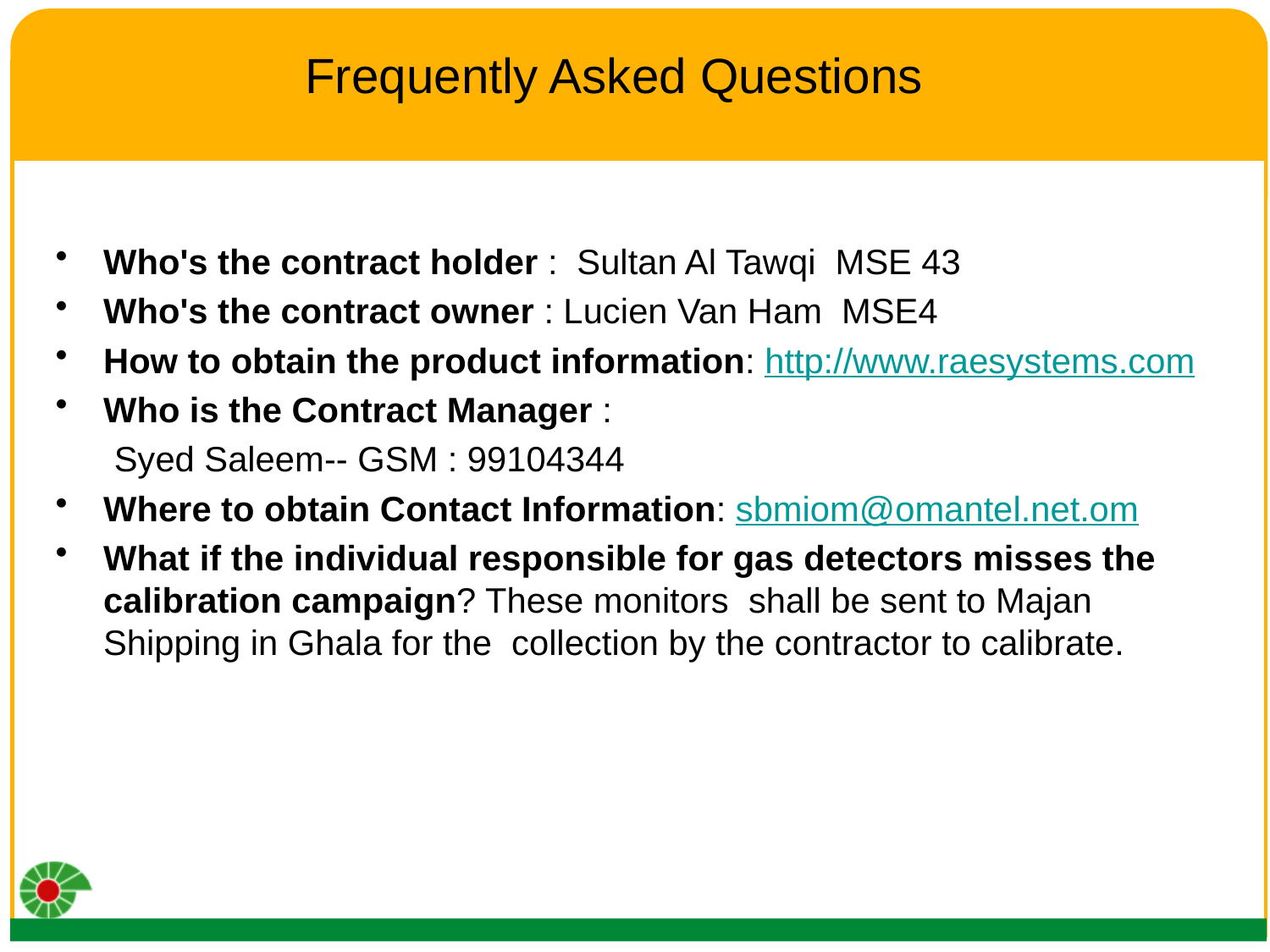

# Frequently Asked Questions
Who's the contract holder :  Sultan Al Tawqi  MSE 43
Who's the contract owner : Lucien Van Ham  MSE4
How to obtain the product information: http://www.raesystems.com
Who is the Contract Manager :
      Syed Saleem-- GSM : 99104344
Where to obtain Contact Information: sbmiom@omantel.net.om
What if the individual responsible for gas detectors misses the calibration campaign? These monitors  shall be sent to Majan Shipping in Ghala for the  collection by the contractor to calibrate.